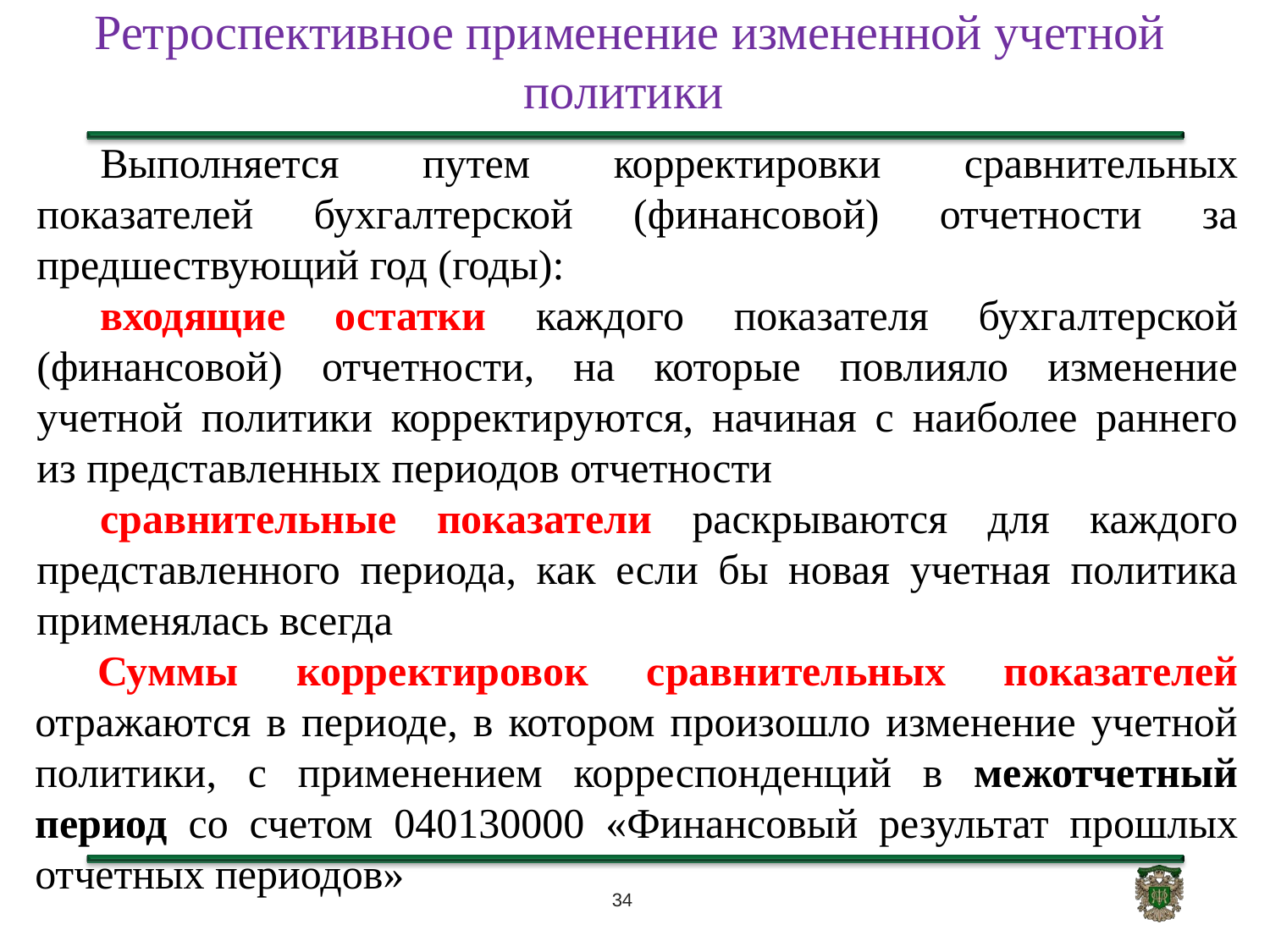

# Ретроспективное применение измененной учетной политики
Выполняется путем корректировки сравнительных показателей бухгалтерской (финансовой) отчетности за предшествующий год (годы):
входящие остатки каждого показателя бухгалтерской (финансовой) отчетности, на которые повлияло изменение учетной политики корректируются, начиная с наиболее раннего из представленных периодов отчетности
сравнительные показатели раскрываются для каждого представленного периода, как если бы новая учетная политика применялась всегда
Суммы корректировок сравнительных показателей отражаются в периоде, в котором произошло изменение учетной политики, с применением корреспонденций в межотчетный период со счетом 040130000 «Финансовый результат прошлых отчетных периодов»

34